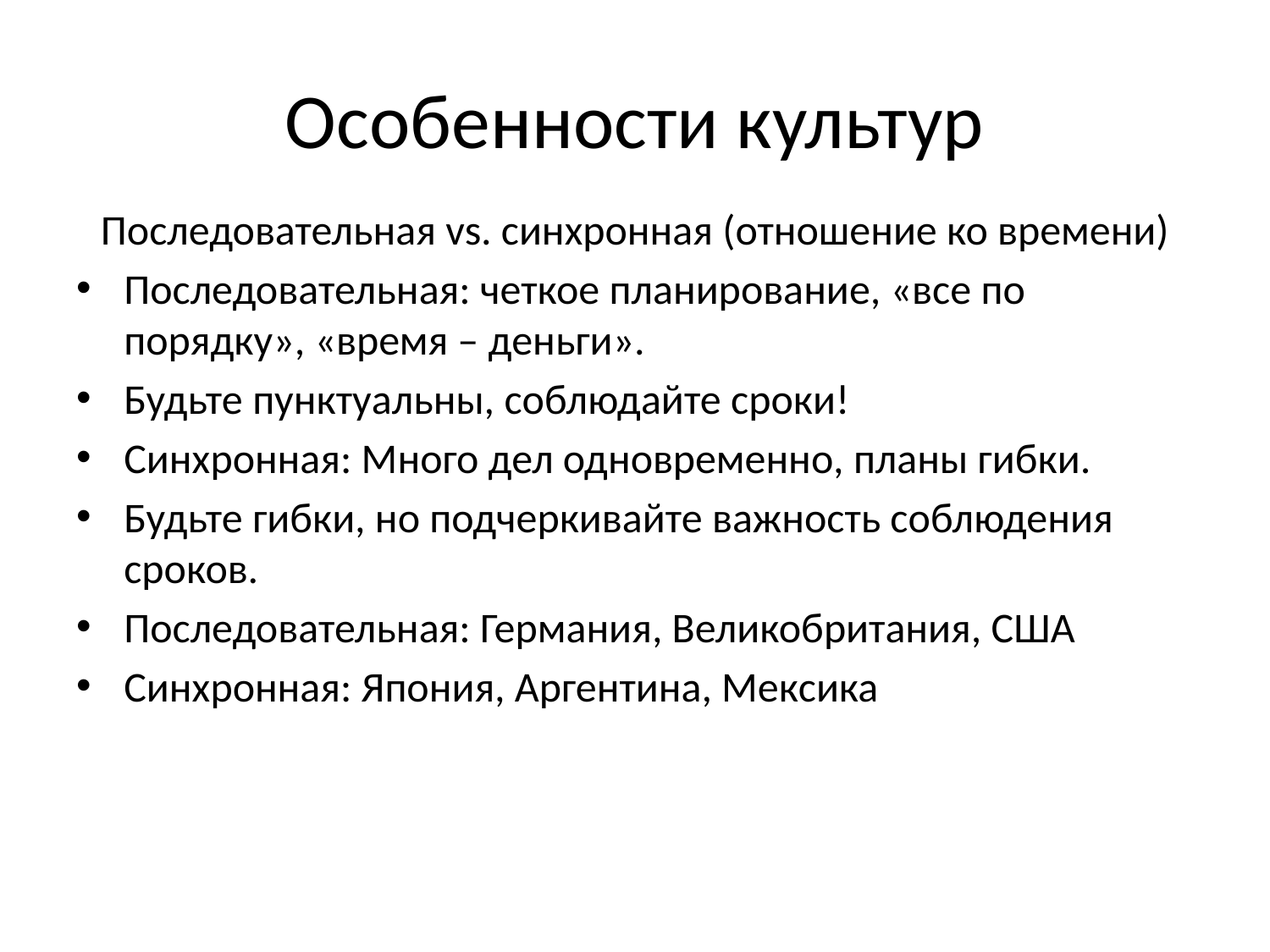

# Особенности культур
Последовательная vs. синхронная (отношение ко времени)
Последовательная: четкое планирование, «все по порядку», «время – деньги».
Будьте пунктуальны, соблюдайте сроки!
Синхронная: Много дел одновременно, планы гибки.
Будьте гибки, но подчеркивайте важность соблюдения сроков.
Последовательная: Германия, Великобритания, США
Синхронная: Япония, Аргентина, Мексика